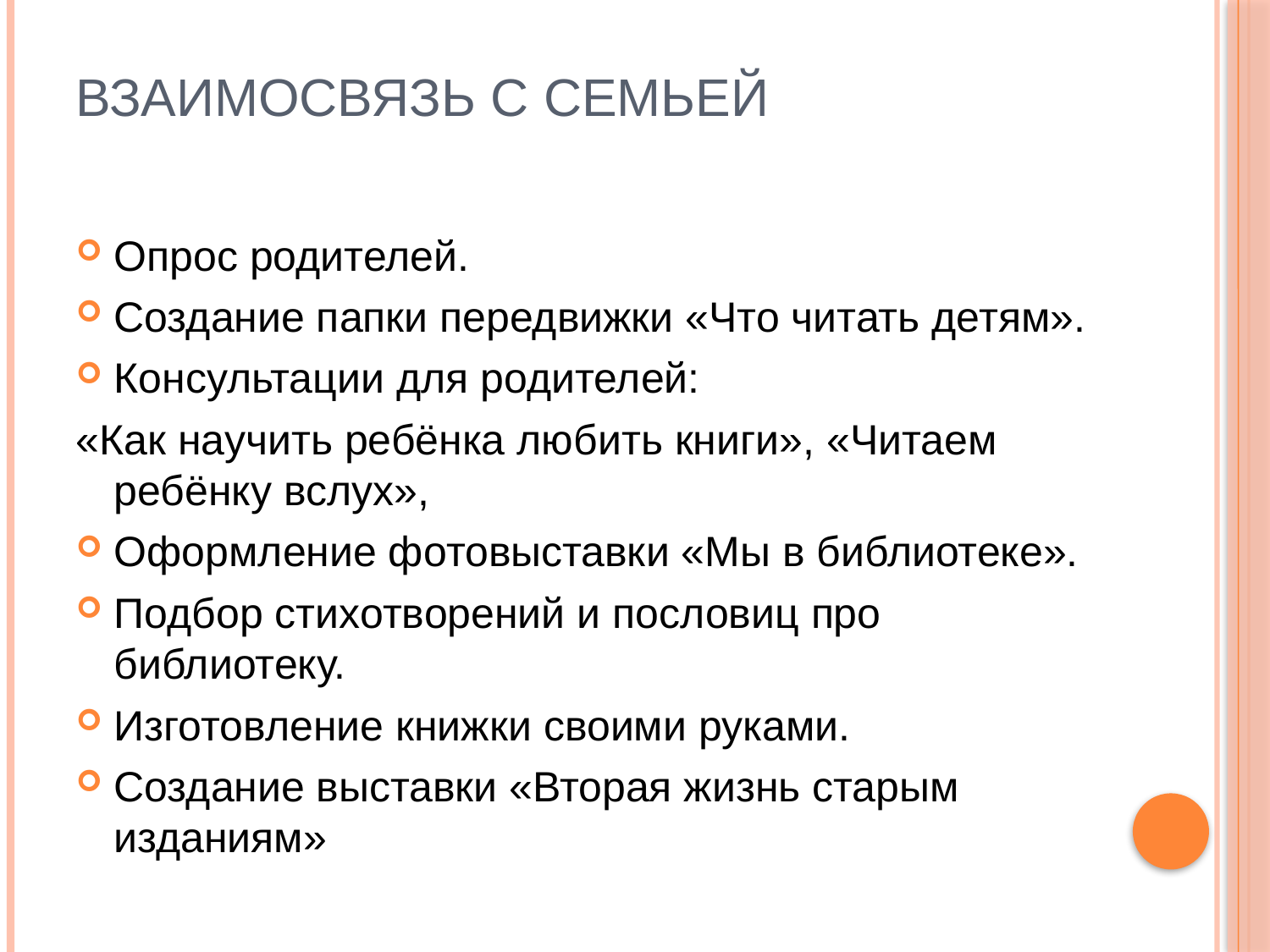

# Взаимосвязь с семьей
Опрос родителей.
Создание папки передвижки «Что читать детям».
Консультации для родителей:
«Как научить ребёнка любить книги», «Читаем ребёнку вслух»,
Оформление фотовыставки «Мы в библиотеке».
Подбор стихотворений и пословиц про библиотеку.
Изготовление книжки своими руками.
Создание выставки «Вторая жизнь старым изданиям»